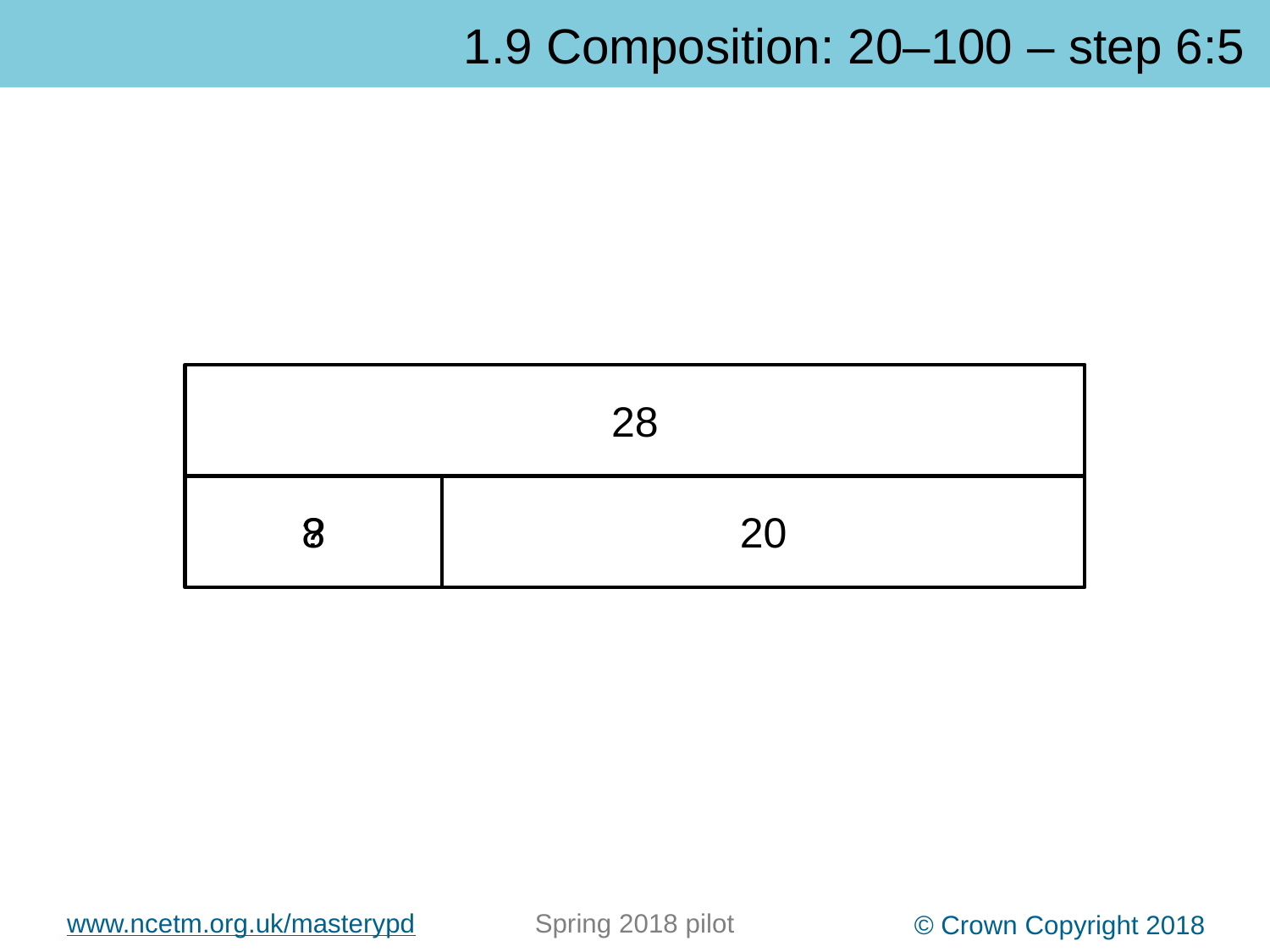

1.9 Composition: 20–100 – step 6:5

28

8
?
20